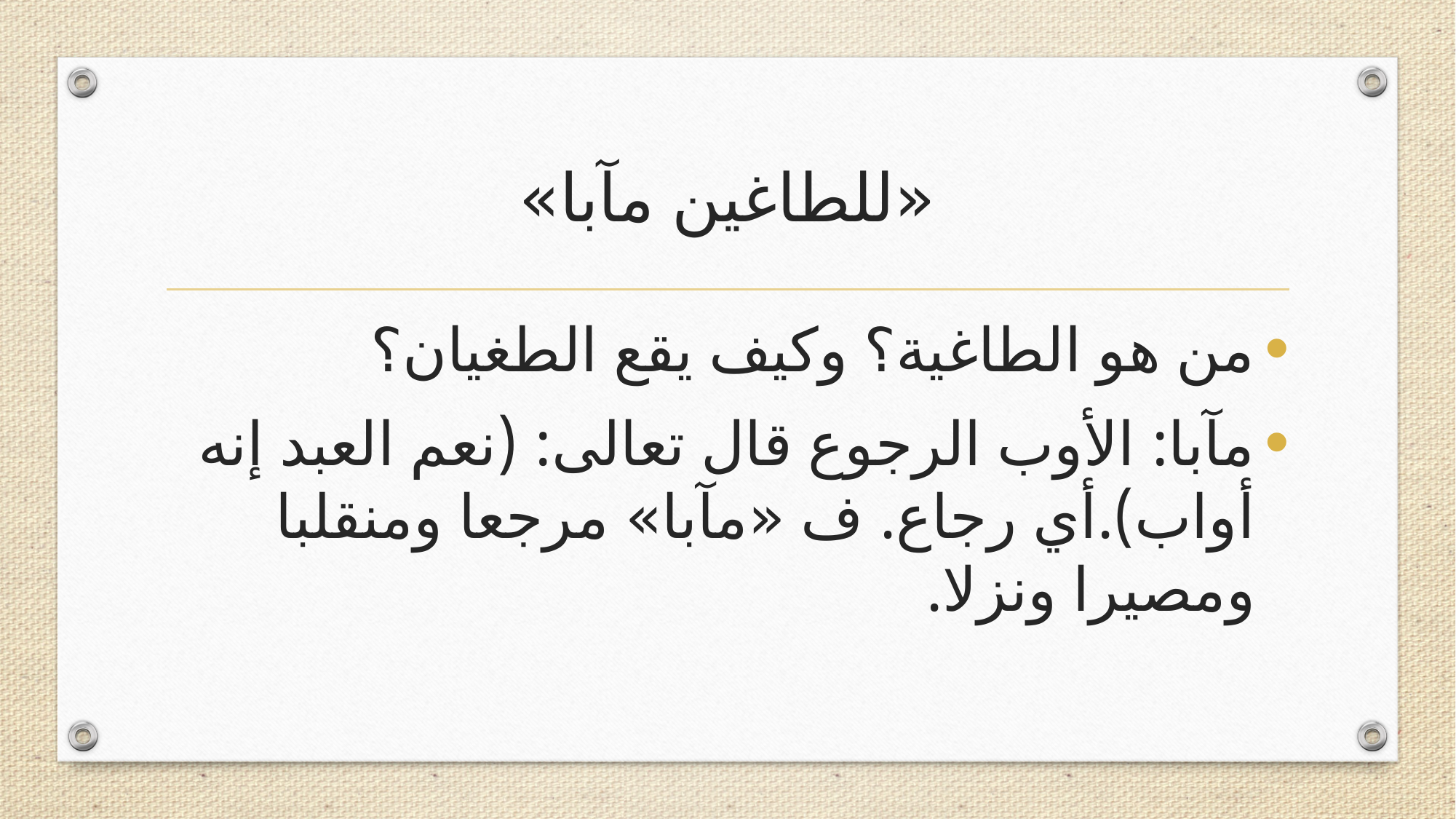

# «للطاغين مآبا»
من هو الطاغية؟ وكيف يقع الطغيان؟
مآبا: الأوب الرجوع قال تعالى: (نعم العبد إنه أواب).أي رجاع. ف «مآبا» مرجعا ومنقلبا ومصيرا ونزلا.